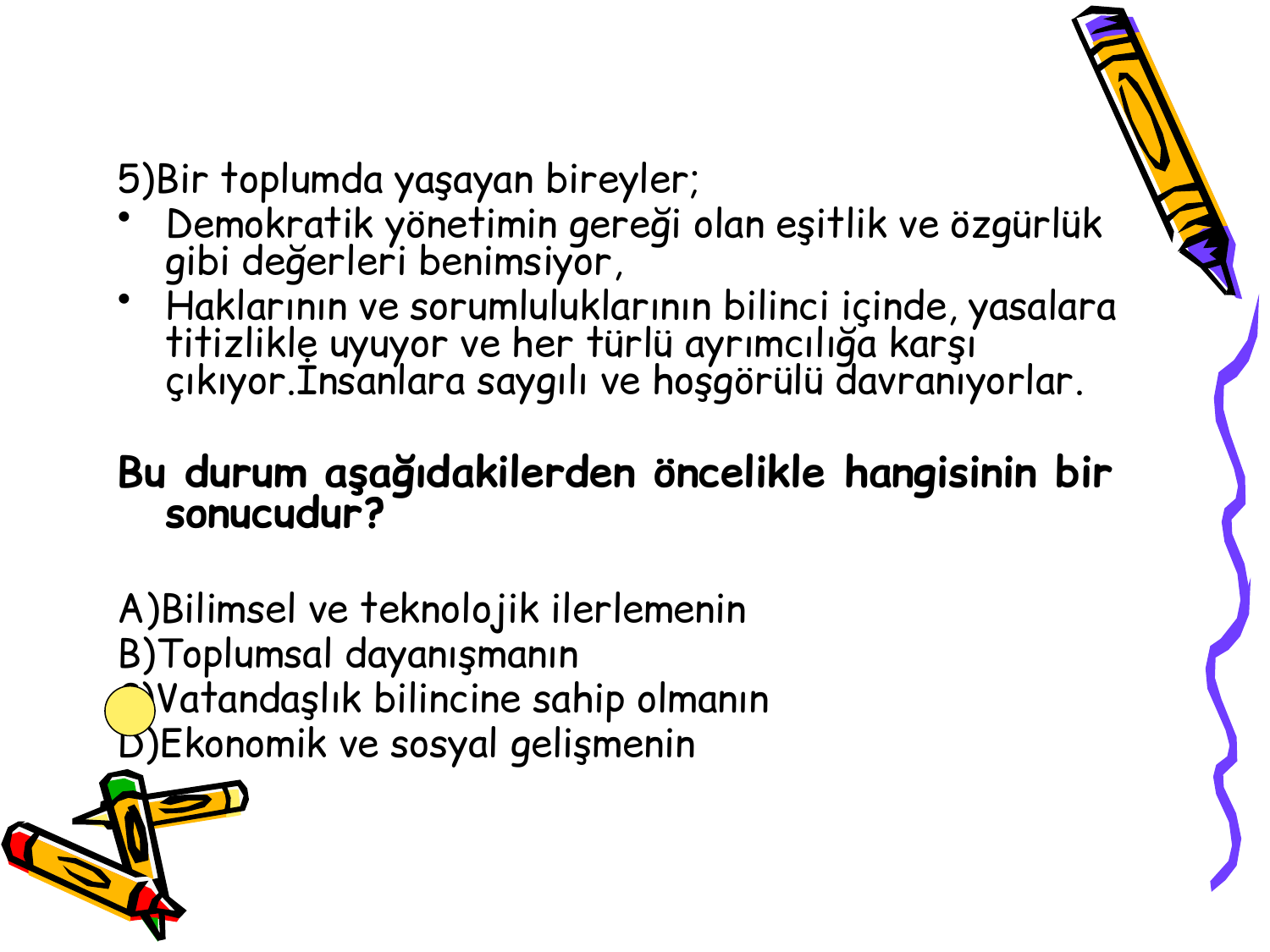

5)Bir toplumda yaşayan bireyler;
Demokratik yönetimin gereği olan eşitlik ve özgürlük gibi değerleri benimsiyor,
Haklarının ve sorumluluklarının bilinci içinde, yasalara titizlikle uyuyor ve her türlü ayrımcılığa karşı çıkıyor.İnsanlara saygılı ve hoşgörülü davranıyorlar.

Bu durum aşağıdakilerden öncelikle hangisinin bir sonucudur?

A)Bilimsel ve teknolojik ilerlemenin
B)Toplumsal dayanışmanın
C)Vatandaşlık bilincine sahip olmanın
D)Ekonomik ve sosyal gelişmenin